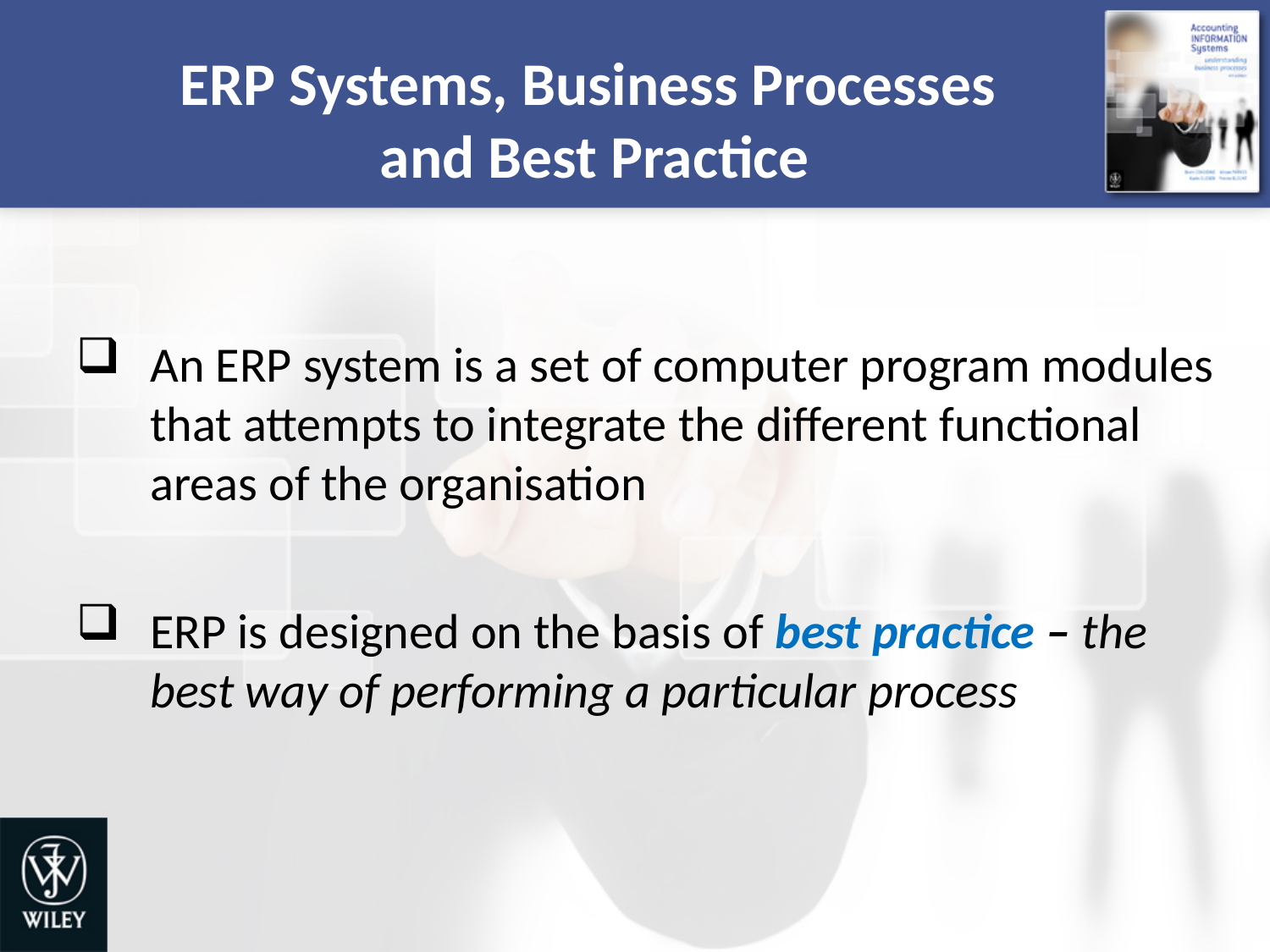

# ERP Systems, Business Processes and Best Practice
An ERP system is a set of computer program modules that attempts to integrate the different functional areas of the organisation

ERP is designed on the basis of best practice – the best way of performing a particular process